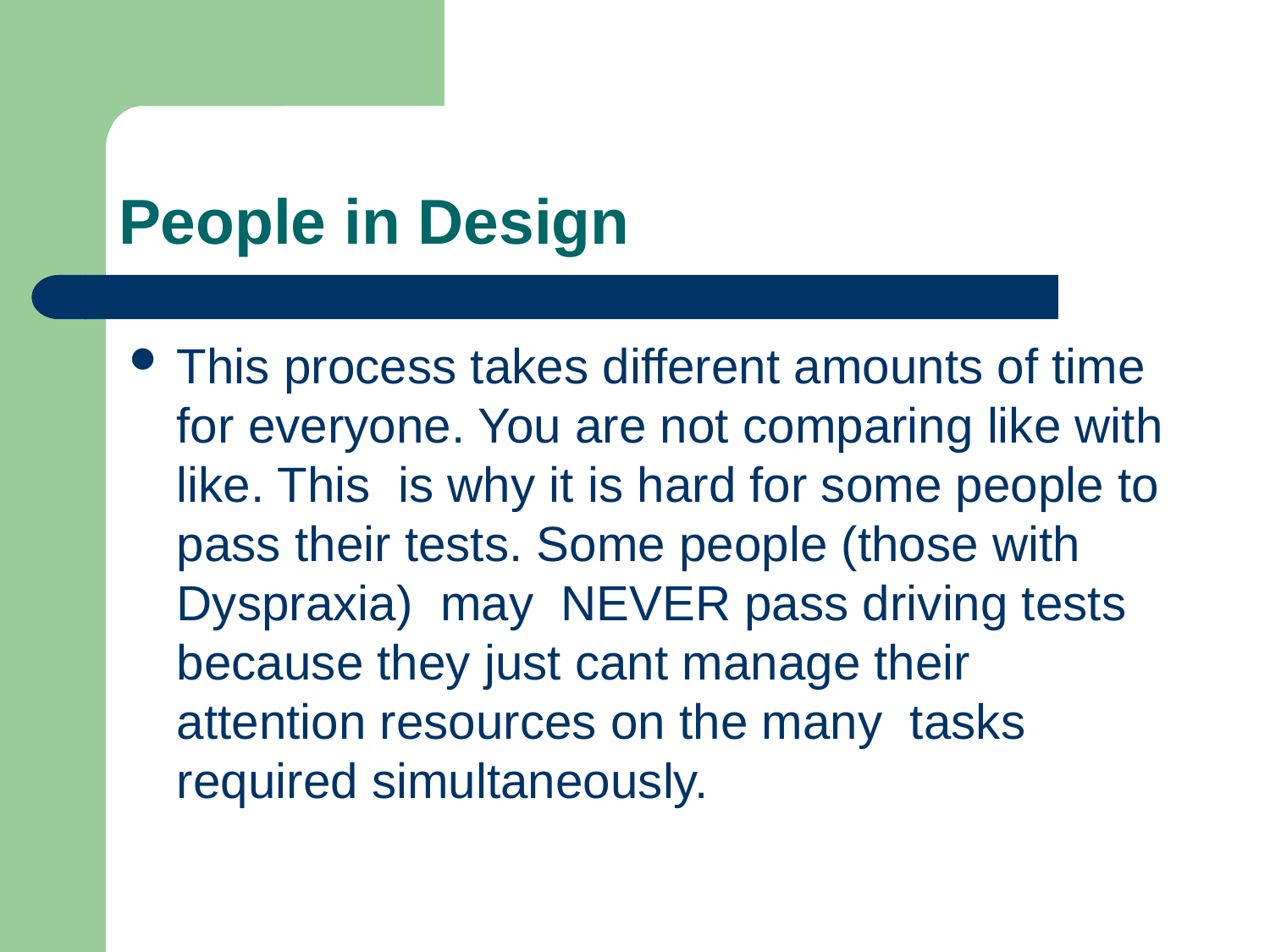

# People in Design
This process takes different amounts of time  for everyone. You are not comparing like with like. This  is why it is hard for some people to pass their tests. Some people (those with Dyspraxia)  may  NEVER pass driving tests because they just cant manage their  attention resources on the many  tasks required simultaneously.